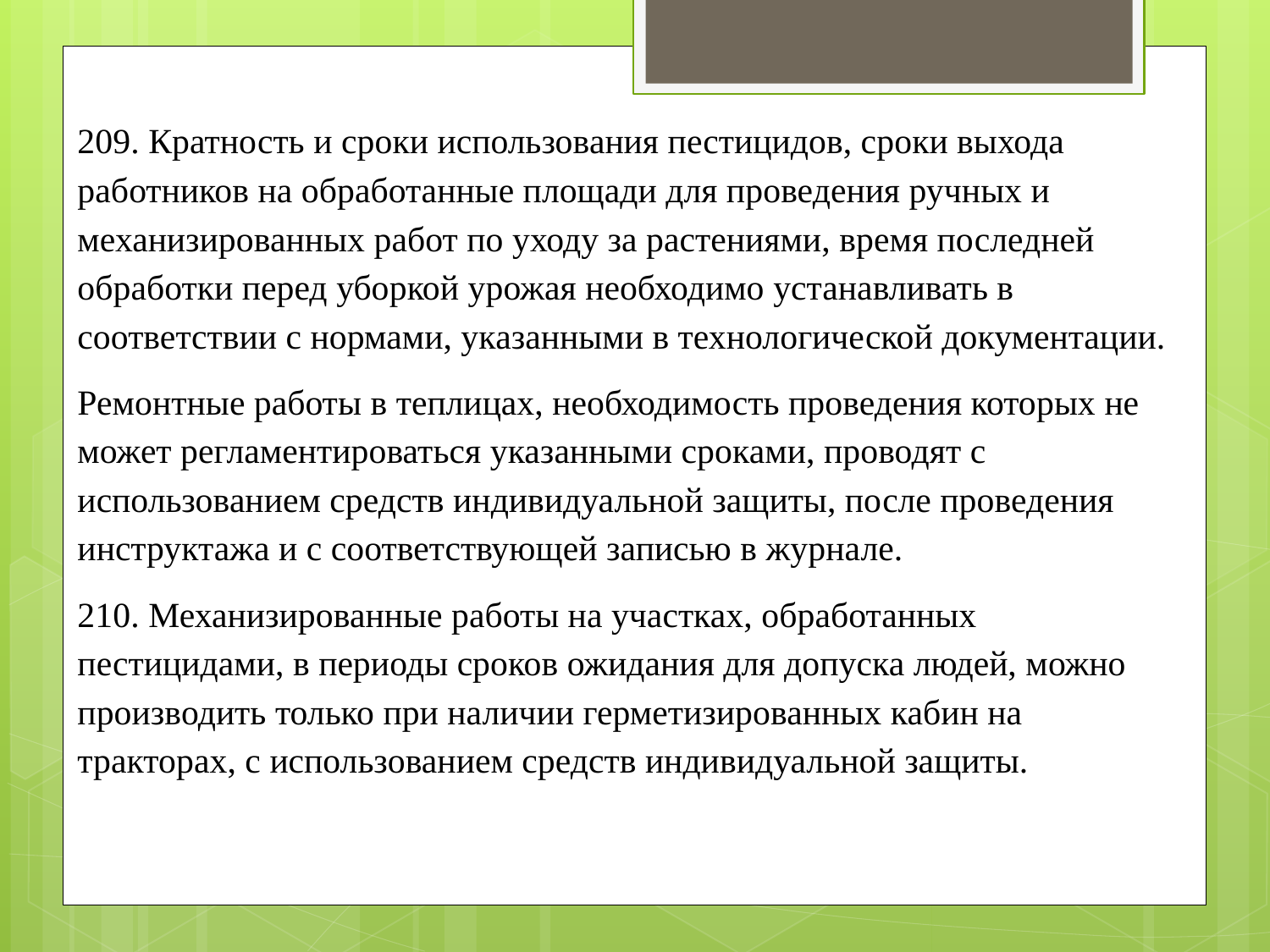

209. Кратность и сроки использования пестицидов, сроки выхода работников на обработанные площади для проведения ручных и механизированных работ по уходу за растениями, время последней обработки перед уборкой урожая необходимо устанавливать в соответствии с нормами, указанными в технологической документации.
Ремонтные работы в теплицах, необходимость проведения которых не может регламентироваться указанными сроками, проводят с использованием средств индивидуальной защиты, после проведения инструктажа и с соответствующей записью в журнале.
210. Механизированные работы на участках, обработанных пестицидами, в периоды сроков ожидания для допуска людей, можно производить только при наличии герметизированных кабин на тракторах, с использованием средств индивидуальной защиты.